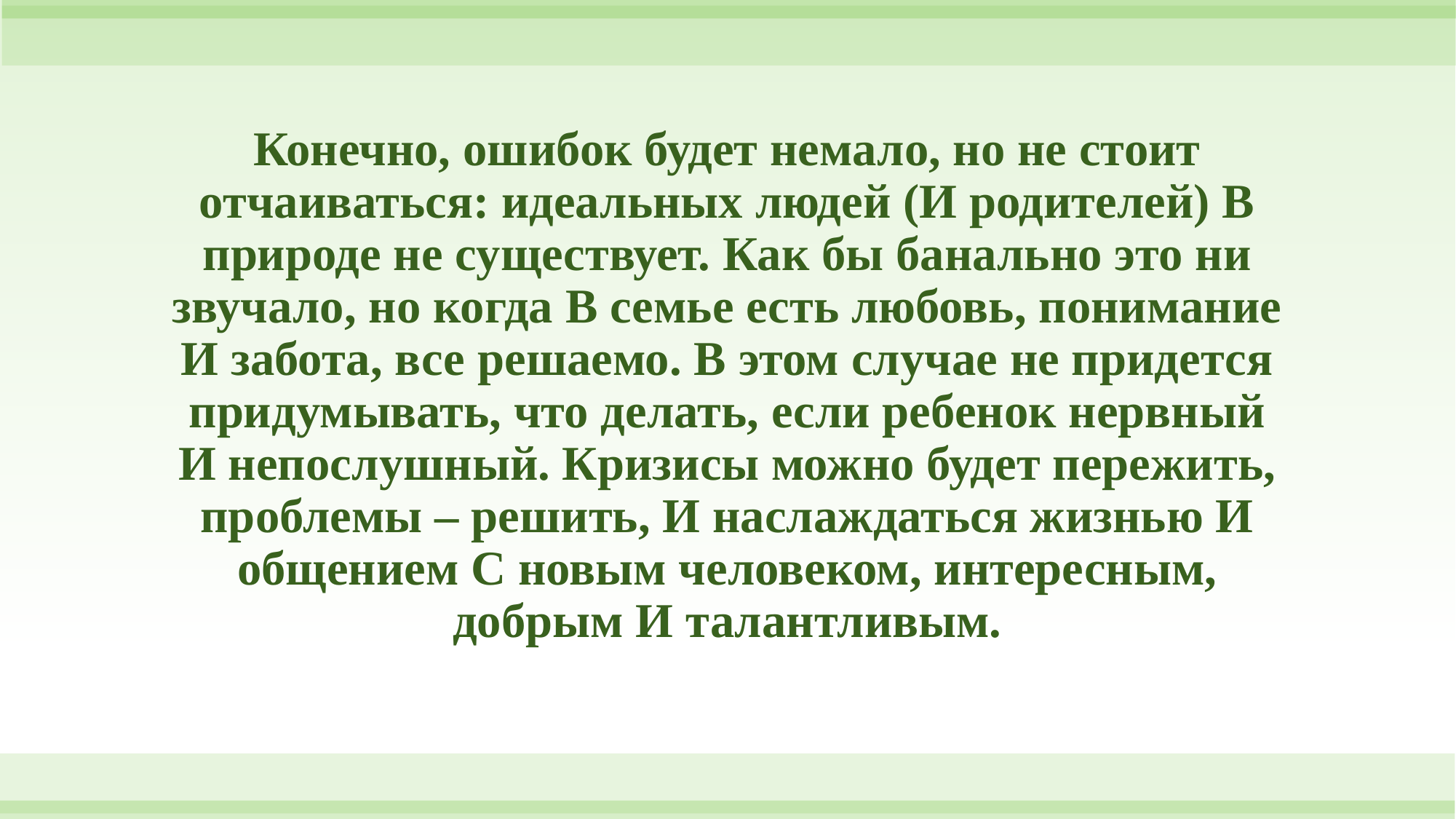

Конечно, ошибок будет немало, но не стоит отчаиваться: идеальных людей (И родителей) В природе не существует. Как бы банально это ни звучало, но когда В семье есть любовь, понимание И забота, все решаемо. В этом случае не придется придумывать, что делать, если ребенок нервный И непослушный. Кризисы можно будет пережить, проблемы – решить, И наслаждаться жизнью И общением С новым человеком, интересным, добрым И талантливым.